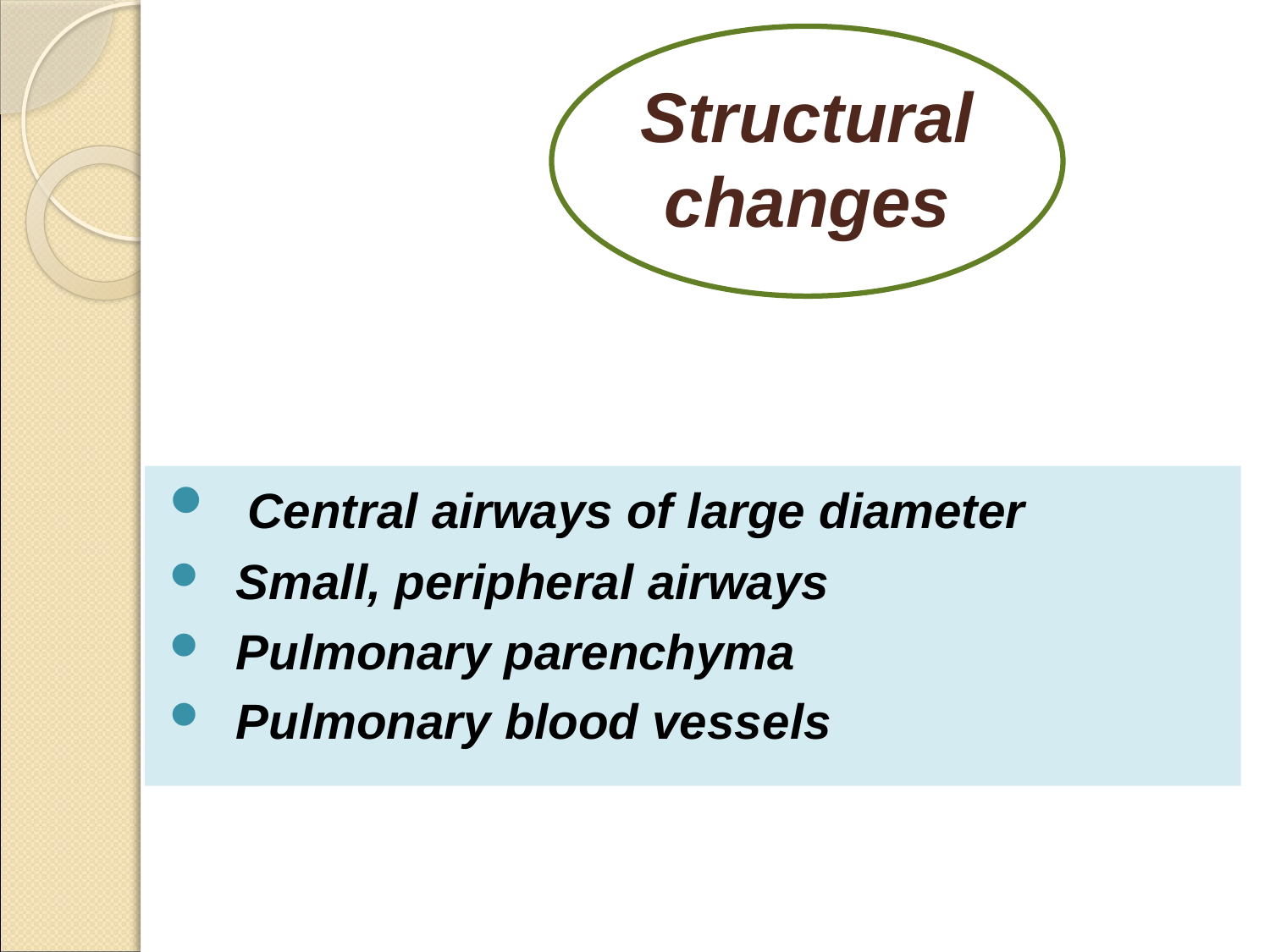

Structural
changes
  Central airways of large diameter
  Small, peripheral airways
  Pulmonary parenchyma
  Pulmonary blood vessels